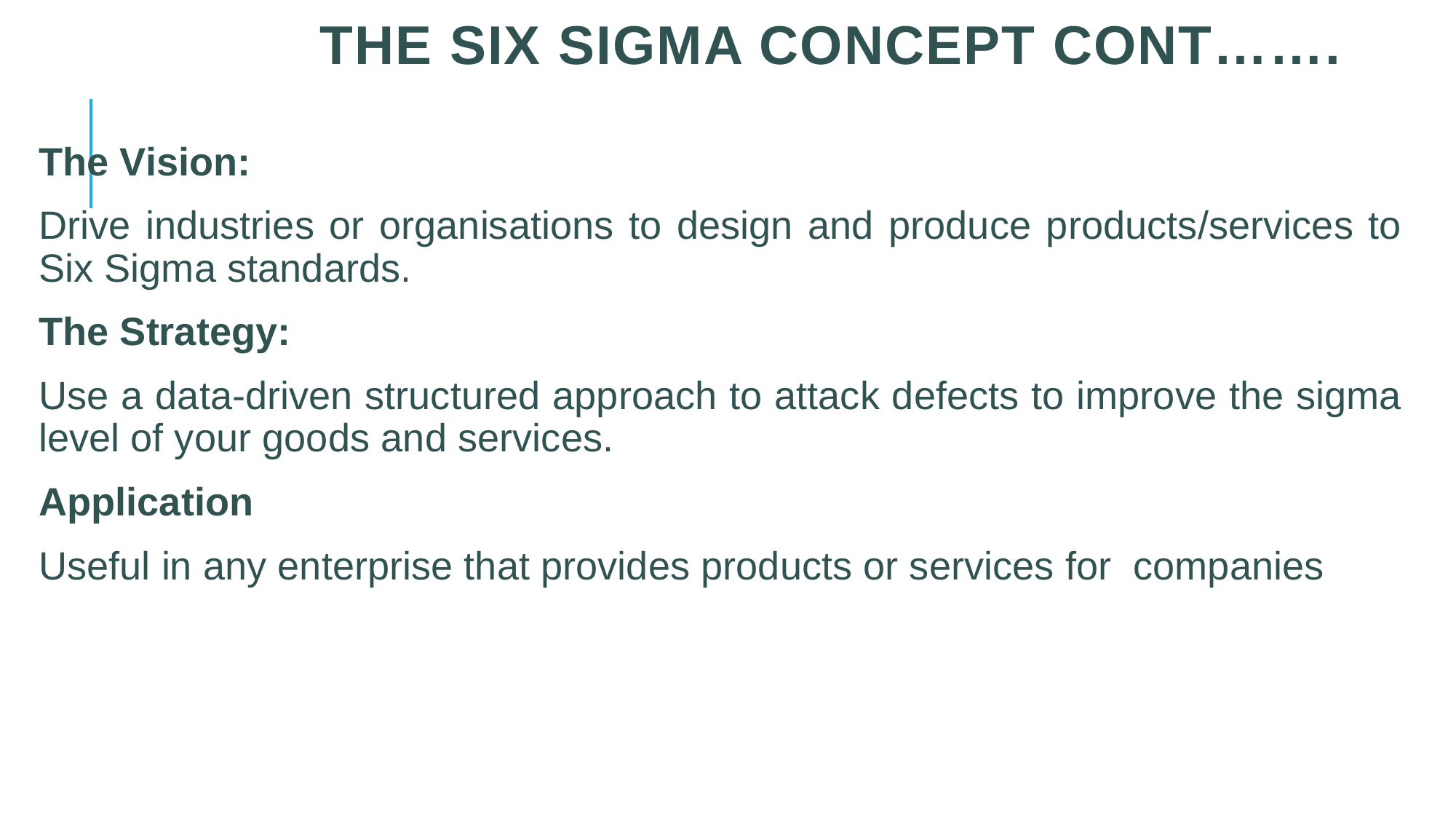

# the six sigma concept cont…….
The Vision:
	Drive industries or organisations to design and produce products/services to Six Sigma standards.
The Strategy:
	Use a data-driven structured approach to attack defects to improve the sigma level of your goods and services.
Application
	Useful in any enterprise that provides products or services for  companies